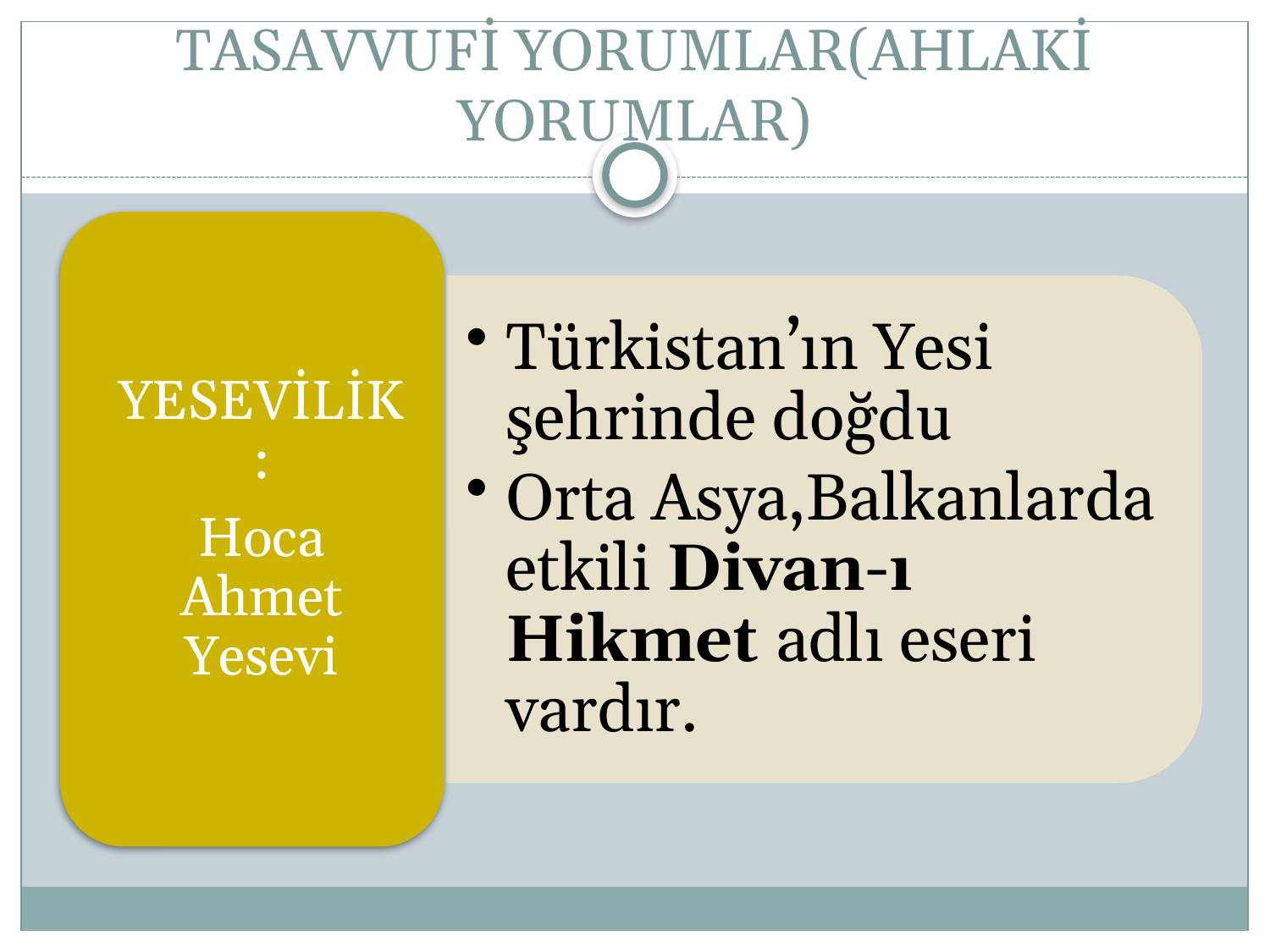

# TASAVVUFİ YORUMLAR(AHLAKİ YORUMLAR)
Türkistan’ın Yesi şehrinde doğdu
Orta Asya,Balkanlarda etkili Divan-ı Hikmet adlı eseri vardır.
YESEVİLİK:
Hoca Ahmet Yesevi